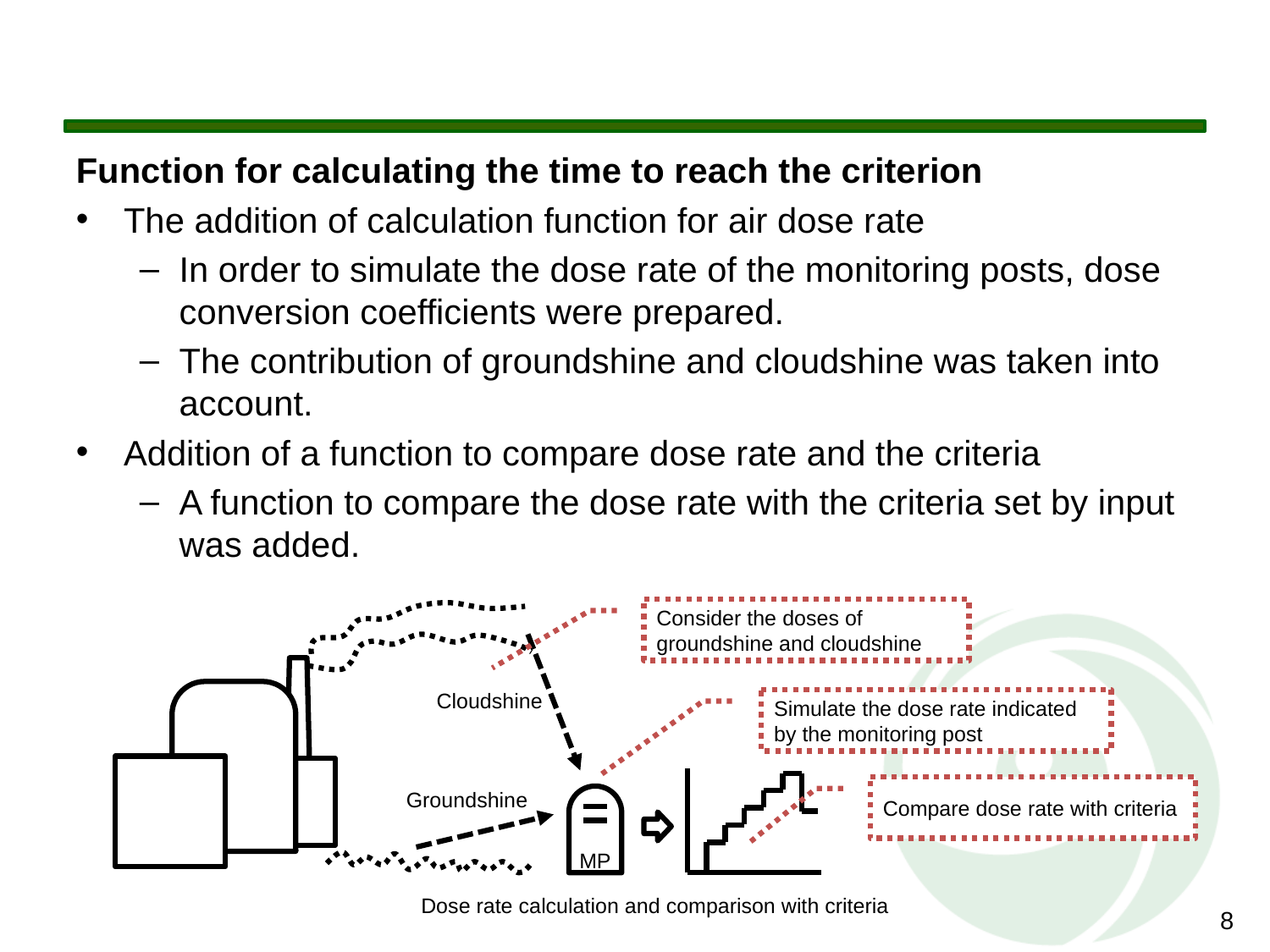

Function for calculating the time to reach the criterion
The addition of calculation function for air dose rate
In order to simulate the dose rate of the monitoring posts, dose conversion coefficients were prepared.
The contribution of groundshine and cloudshine was taken into account.
Addition of a function to compare dose rate and the criteria
A function to compare the dose rate with the criteria set by input was added.

Consider the doses of groundshine and cloudshine

Cloudshine
Simulate the dose rate indicated by the monitoring post

Compare dose rate with criteria
Groundshine
MP

Dose rate calculation and comparison with criteria